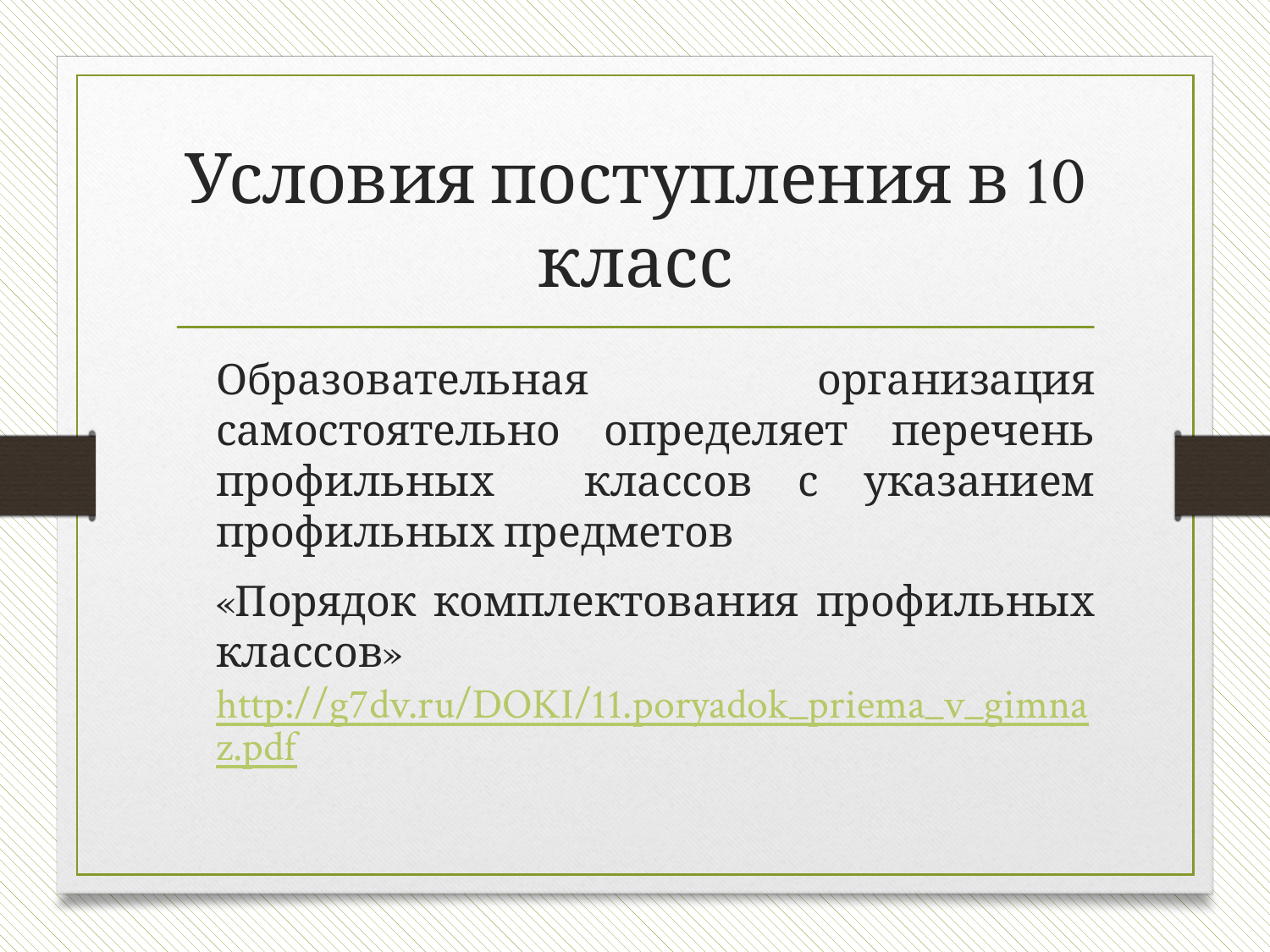

# Условия поступления в 10 класс
Образовательная организация самостоятельно определяет перечень профильных  классов с указанием профильных предметов
«Порядок комплектования профильных классов» http://g7dv.ru/DOKI/11.poryadok_priema_v_gimnaz.pdf